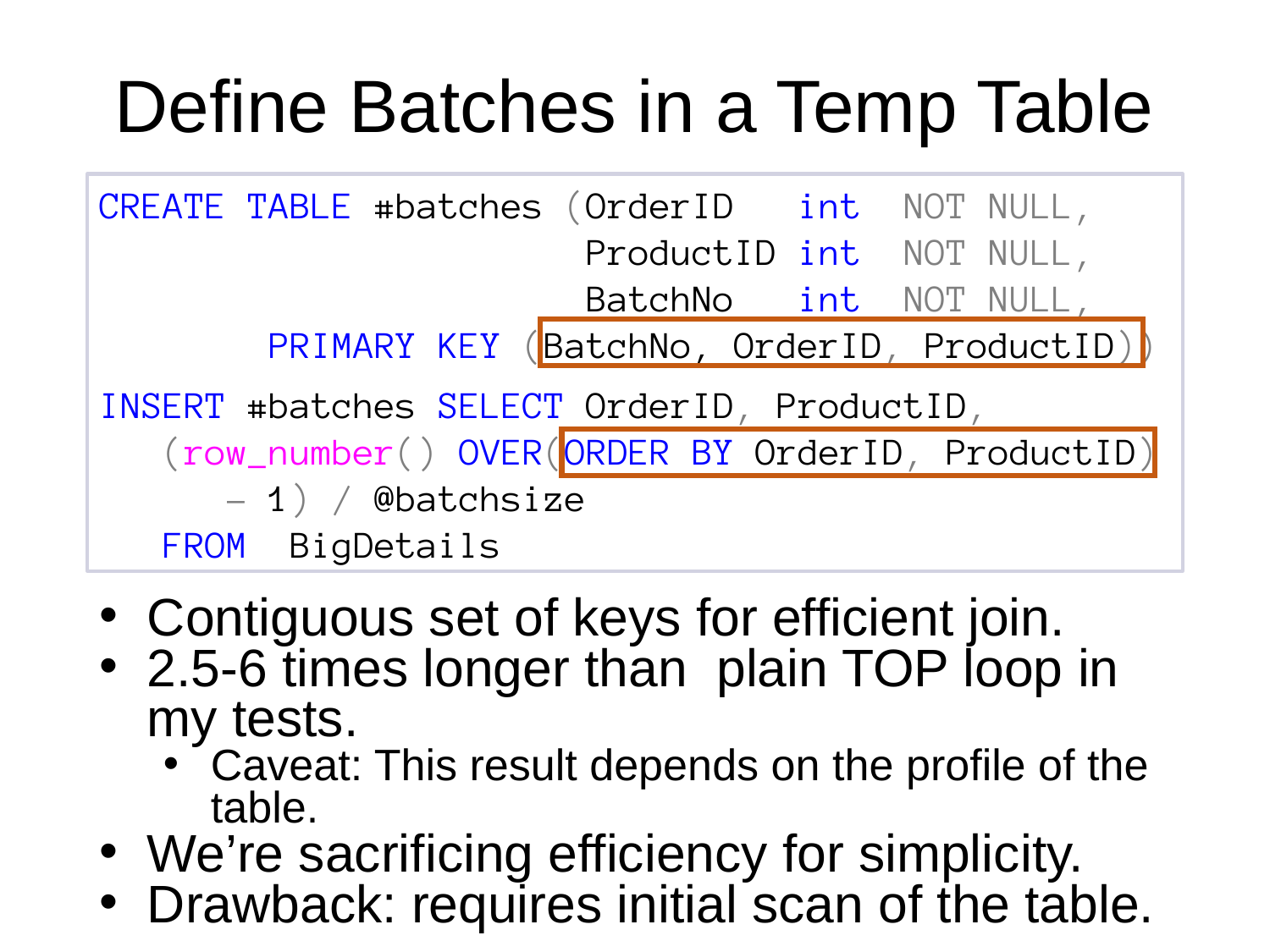

# Define Batches in a Temp Table
CREATE TABLE #batches (OrderID   int  NOT NULL,
                       ProductID int  NOT NULL,
                       BatchNo   int  NOT NULL,
        PRIMARY KEY (BatchNo, OrderID, ProductID))
INSERT #batches SELECT OrderID, ProductID,
   (row_number() OVER(ORDER BY OrderID, ProductID)
      - 1) / @batchsize
   FROM  BigDetails

Contiguous set of keys for efficient join.
2.5-6 times longer than  plain TOP loop in my tests.
Caveat: This result depends on the profile of the table.
We’re sacrificing efficiency for simplicity.
Drawback: requires initial scan of the table.
© 2019 Erland Sommarskog